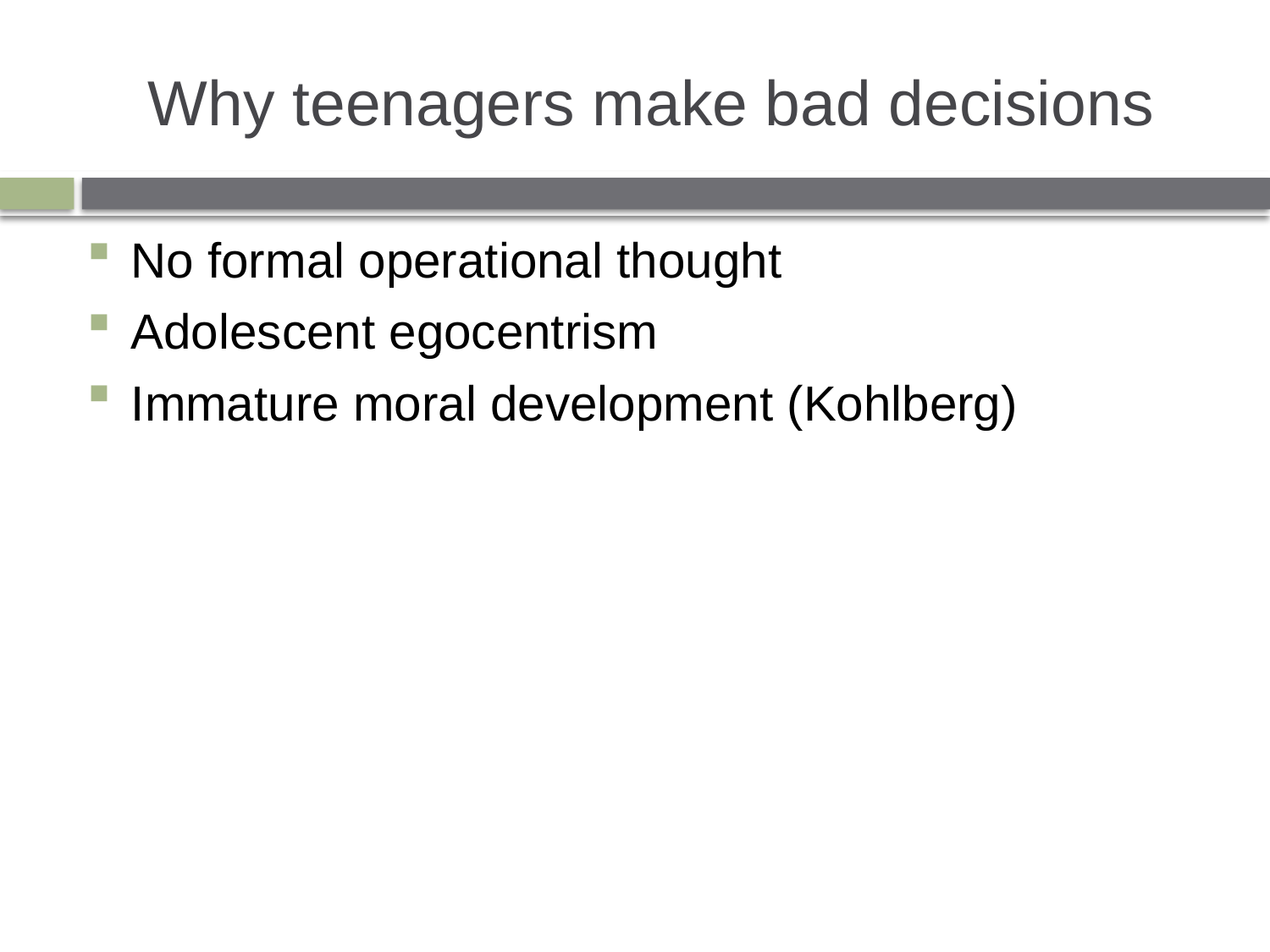

# Why teenagers make bad decisions
No formal operational thought
Adolescent egocentrism
Immature moral development (Kohlberg)